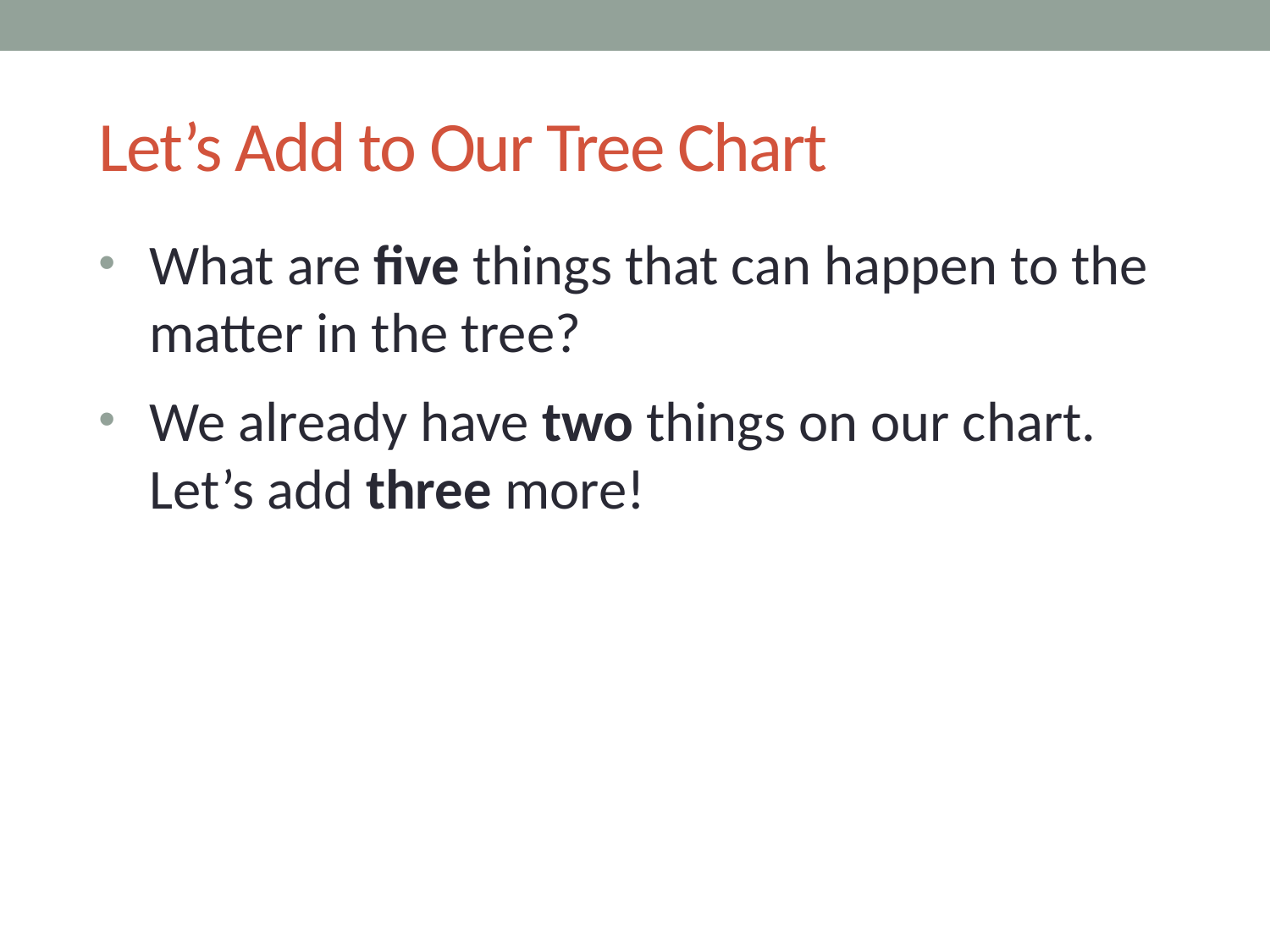

# Let’s Add to Our Tree Chart
What are five things that can happen to the matter in the tree?
We already have two things on our chart. Let’s add three more!